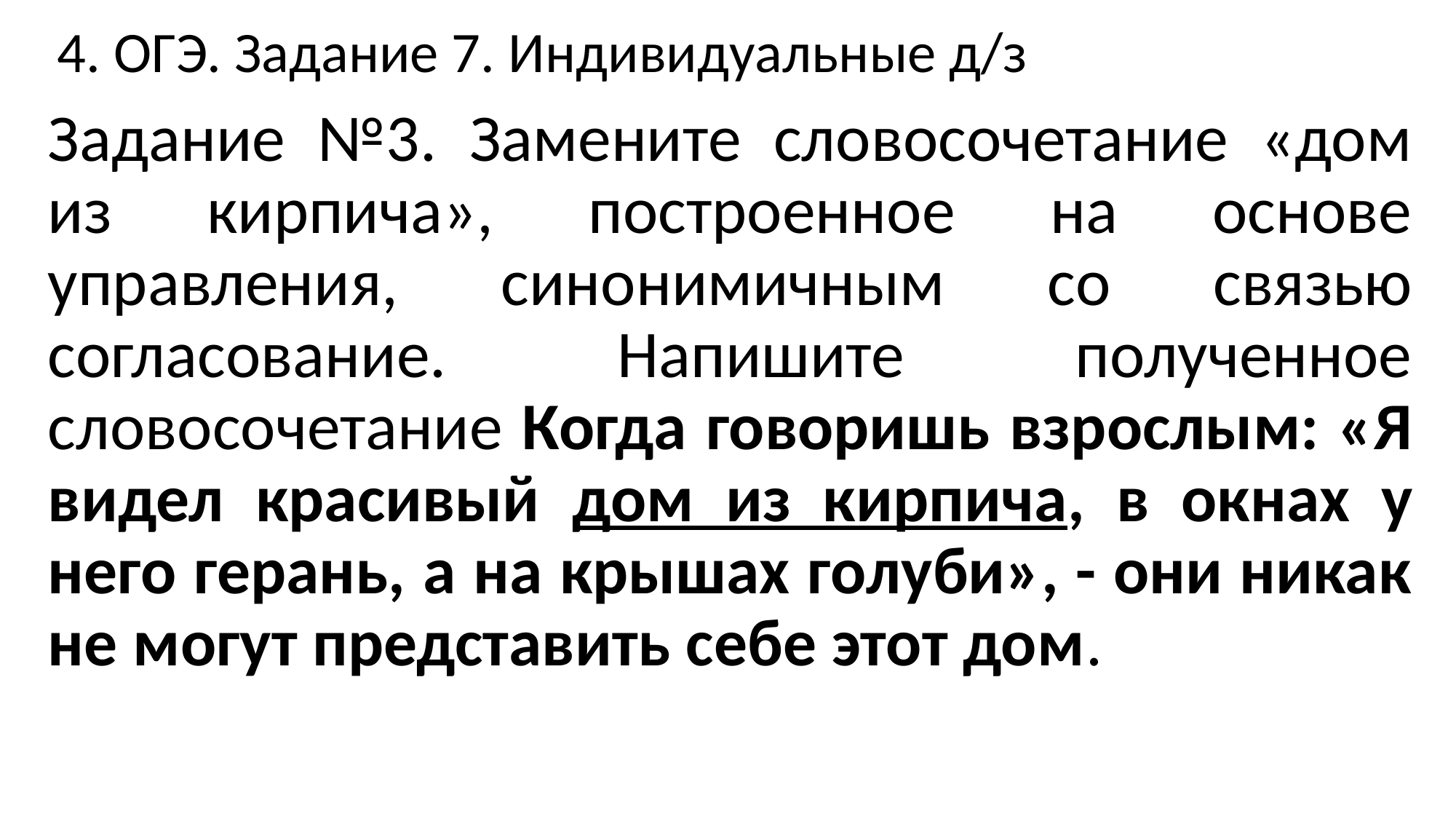

# 4. ОГЭ. Задание 7. Индивидуальные д/з
Задание №3. Замените словосочетание «дом из кирпича», построенное на основе управления, синонимичным со связью согласование. Напишите полученное словосочетание Когда говоришь взрослым: «Я видел красивый дом из кирпича, в окнах у него герань, а на крышах голуби», - они никак не могут представить себе этот дом.